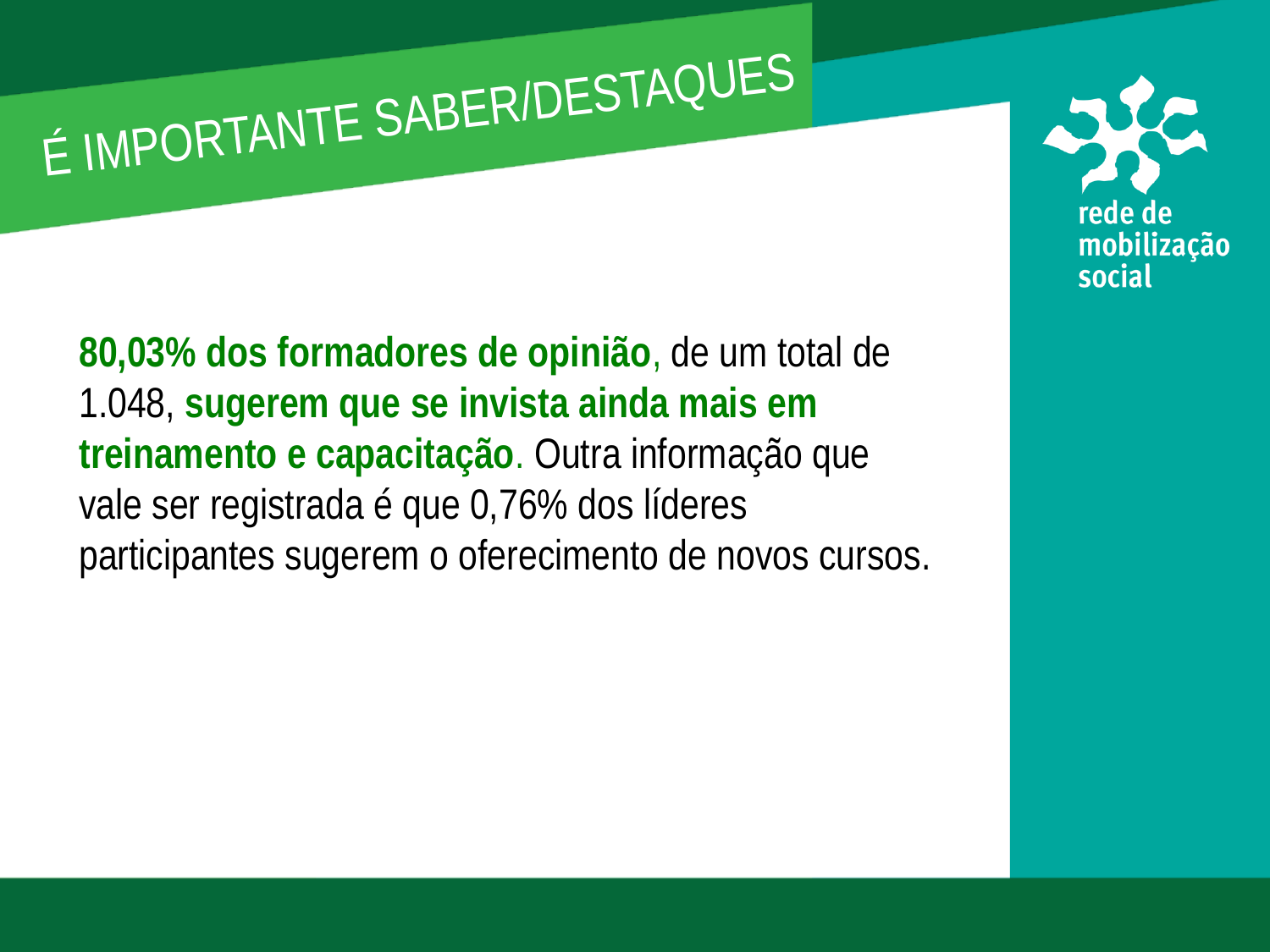

É IMPORTANTE SABER/DESTAQUES
80,03% dos formadores de opinião, de um total de 1.048, sugerem que se invista ainda mais em treinamento e capacitação. Outra informação que vale ser registrada é que 0,76% dos líderes participantes sugerem o oferecimento de novos cursos.